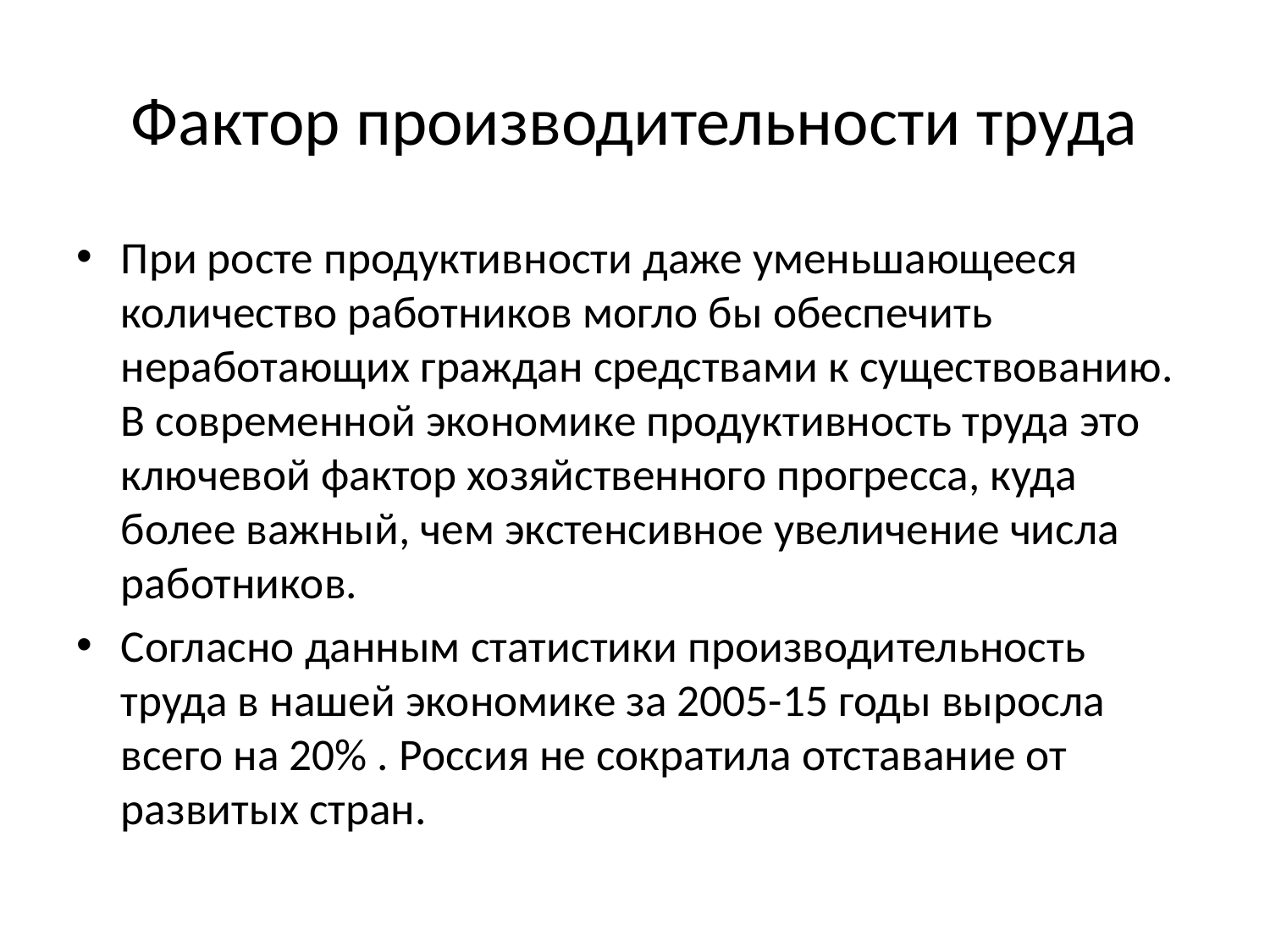

# Фактор производительности труда
При росте продуктивности даже уменьшающееся количество работников могло бы обеспечить неработающих граждан средствами к существованию. В современной экономике продуктивность труда это ключевой фактор хозяйственного прогресса, куда более важный, чем экстенсивное увеличение числа работников.
Согласно данным статистики производительность труда в нашей экономике за 2005-15 годы выросла всего на 20% . Россия не сократила отставание от развитых стран.